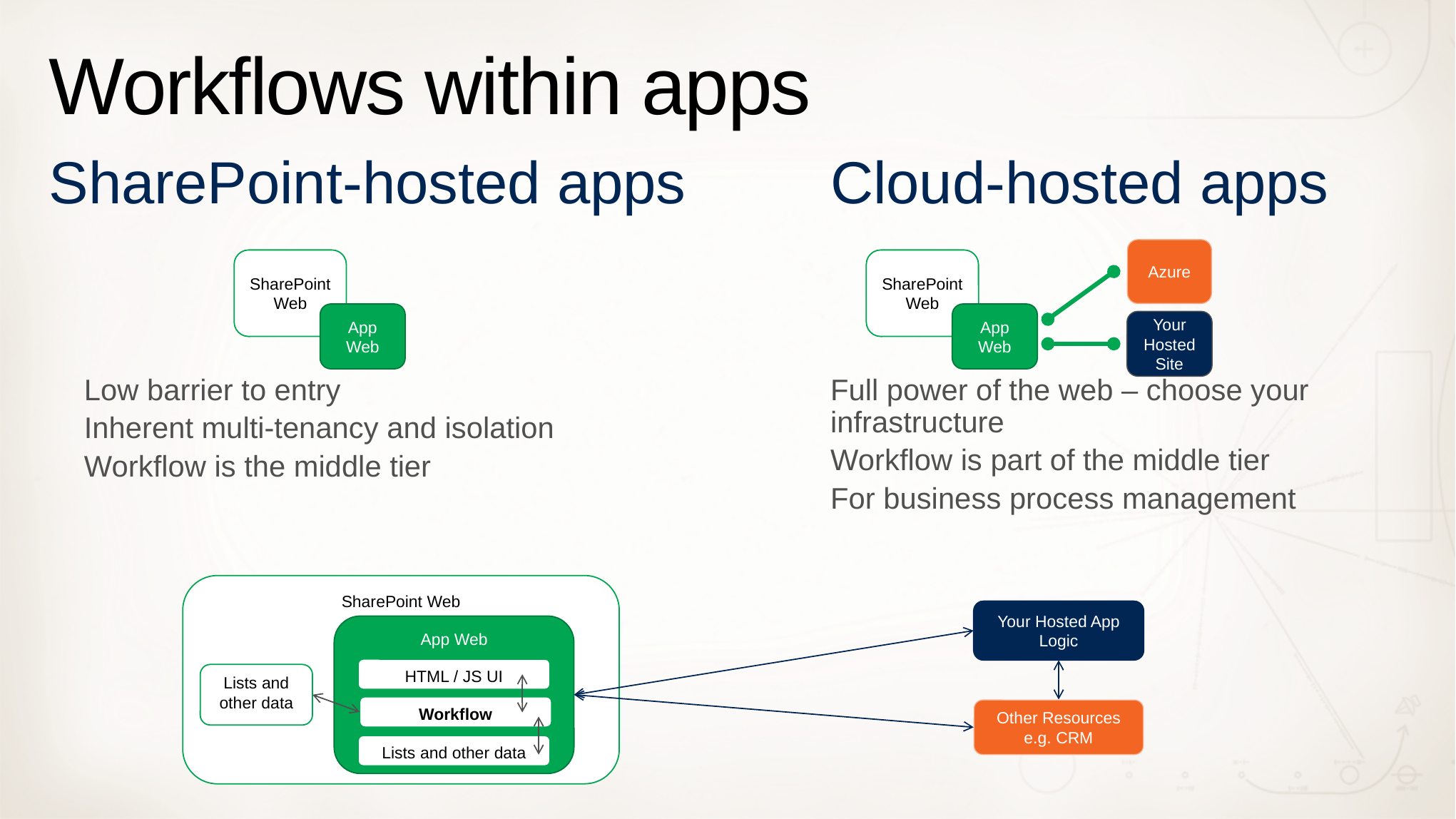

# Workflows within apps
SharePoint-hosted apps

Low barrier to entry
Inherent multi-tenancy and isolation
Workflow is the middle tier
Cloud-hosted apps

Full power of the web – choose your infrastructure
Workflow is part of the middle tier
For business process management
Azure
SharePoint Web
App Web
Your Hosted Site
SharePoint Web
App Web
SharePoint Web
App Web
HTML / JS UI
Lists and other data
Lists and other data
Your Hosted App Logic
Workflow
Other Resources e.g. CRM